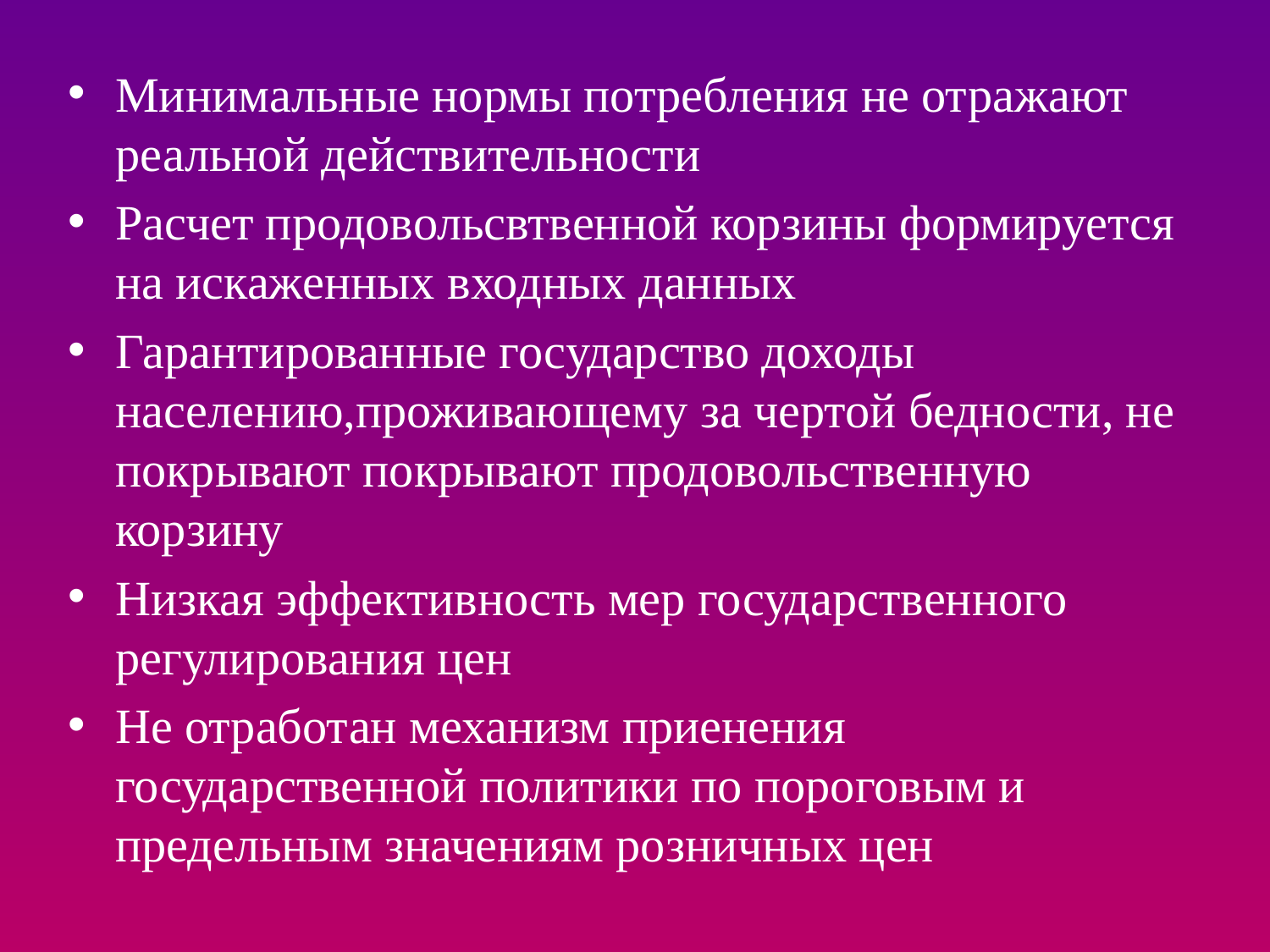

Минимальные нормы потребления не отражают реальной действительности
Расчет продовольсвтвенной корзины формируется на искаженных входных данных
Гарантированные государство доходы населению,проживающему за чертой бедности, не покрывают покрывают продовольственную корзину
Низкая эффективность мер государственного регулирования цен
Не отработан механизм приенения государственной политики по пороговым и предельным значениям розничных цен